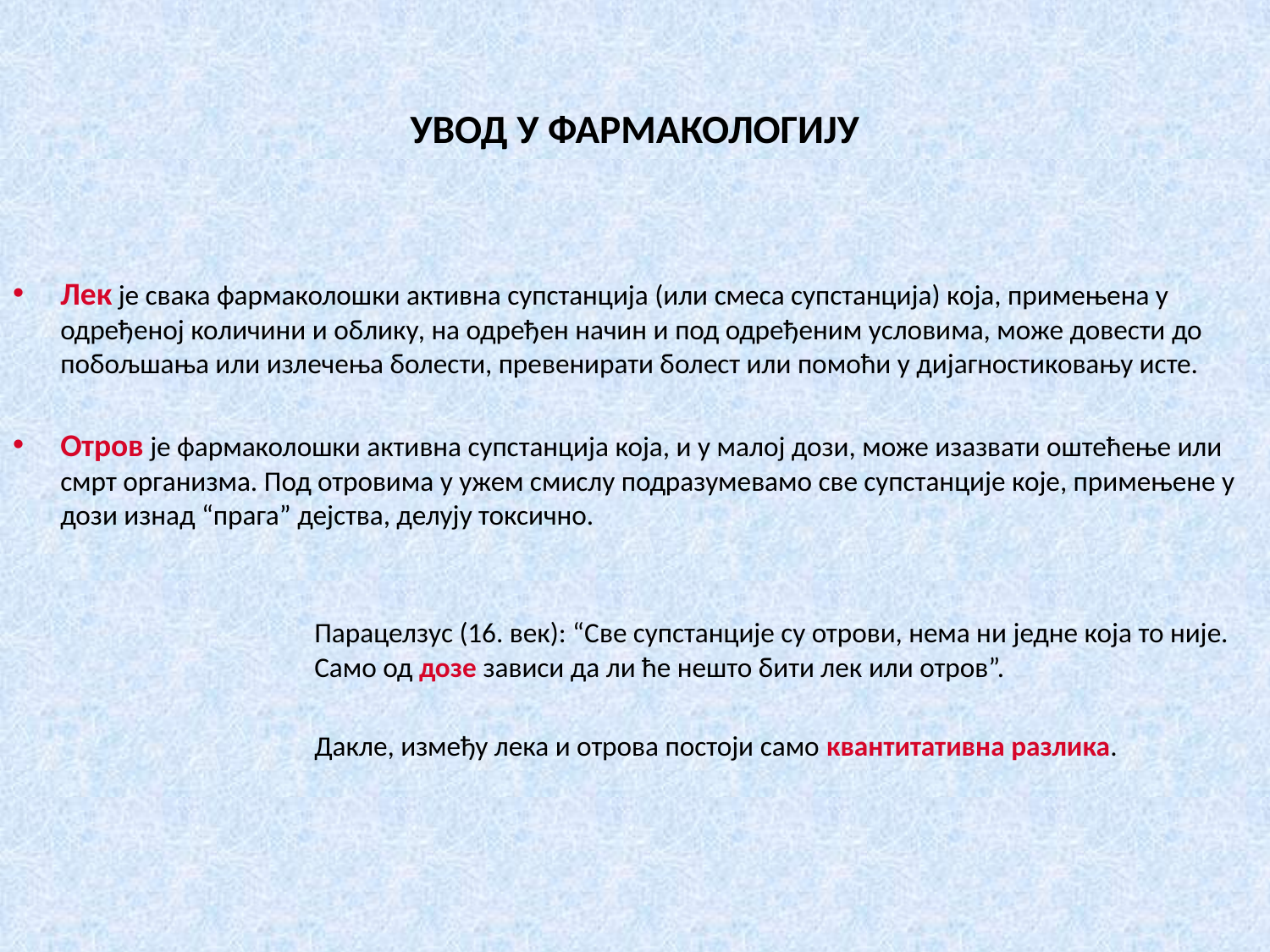

# УВОД У ФАРМАКОЛОГИЈУ

Лек је свака фармаколошки активна супстанција (или смеса супстанција) која, примењена у одређеној количини и облику, на одређен начин и под одређеним условима, може довести до побољшања или излечења болести, превенирати болест или помоћи у дијагностиковању исте.

Отров је фармаколошки активна супстанција која, и у малој дози, може изазвати оштећење или смрт организма. Под отровима у ужем смислу подразумевамо све супстанције које, примењене у дози изнад “прага” дејства, делују токсично.

			Парацелзус (16. век): “Све супстанције су отрови, нема ни једне која то није. 		Само од дозе зависи да ли ће нешто бити лек или отров”.

			Дакле, између лека и отрова постоји само квантитативна разлика.